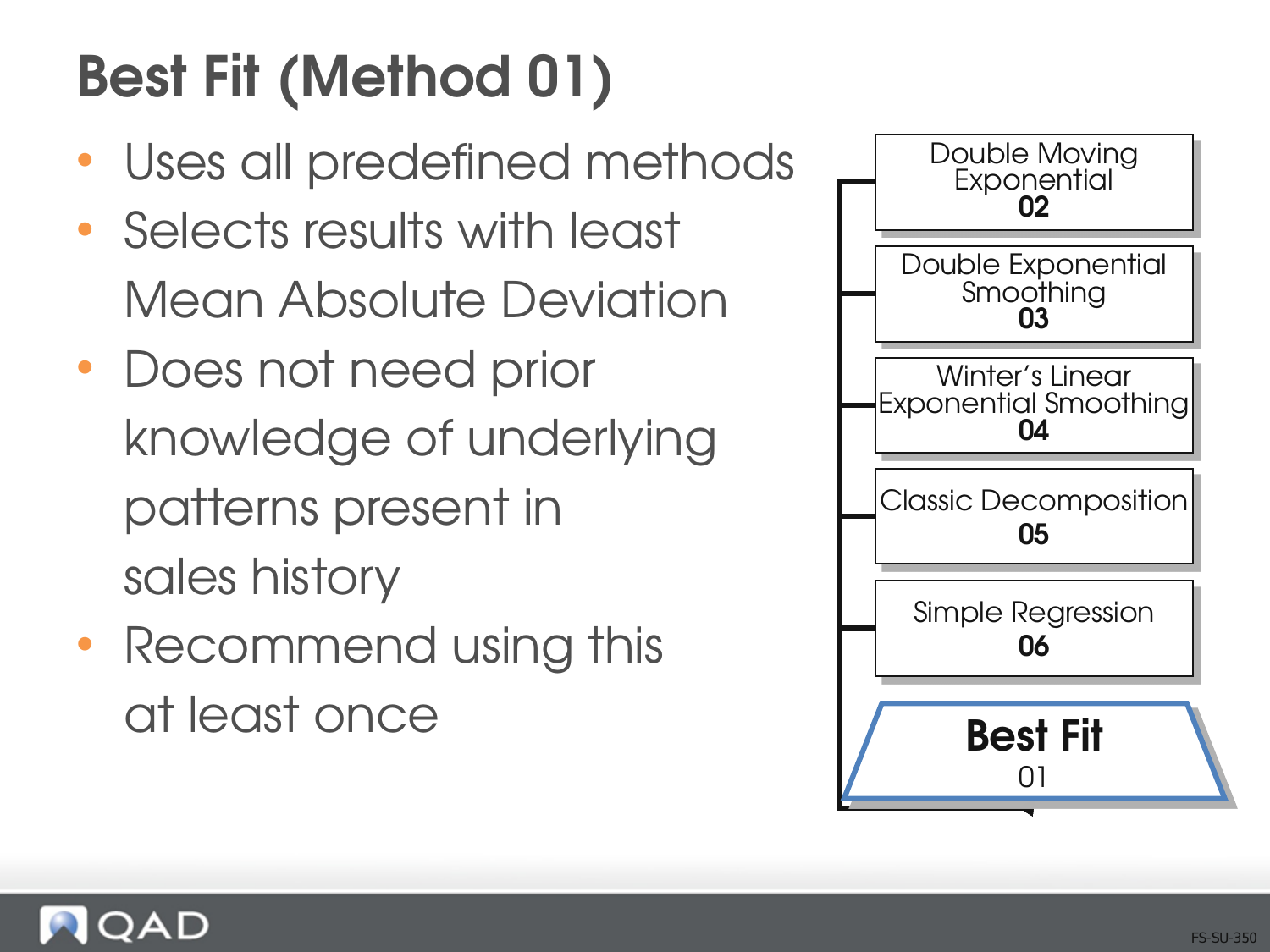

# Best Fit (Method 01)
Uses all predefined methods
Selects results with least
	Mean Absolute Deviation
Does not need prior
	knowledge of underlying
	patterns present in
	sales history
Recommend using this
	at least once
Double Moving Exponential
02
Double Exponential Smoothing
03
Winter’s Linear Exponential Smoothing
04
Classic Decomposition
05
Simple Regression
06
Best Fit
01
FS-SU-350